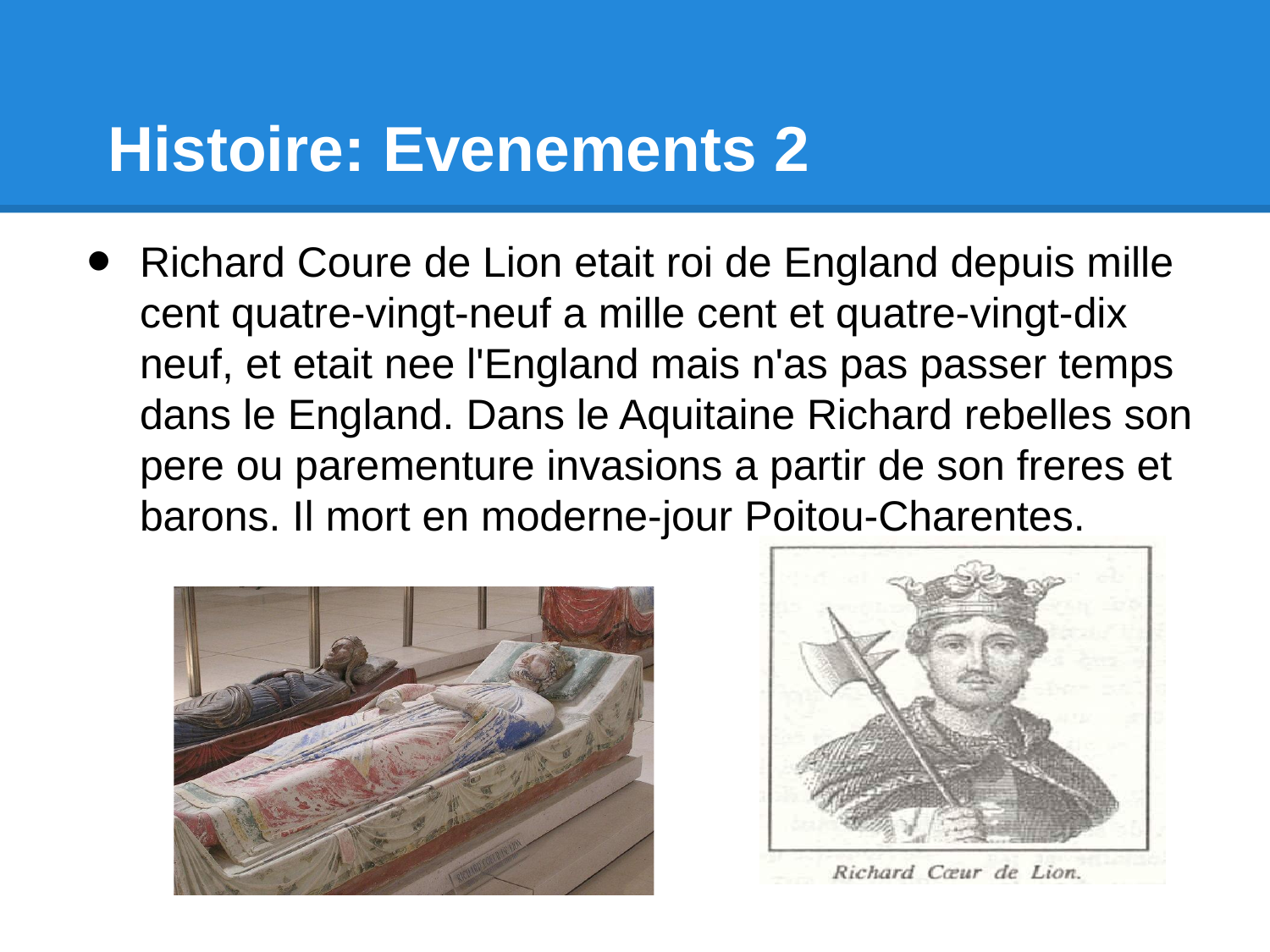

# Histoire: Evenements 2
Richard Coure de Lion etait roi de England depuis mille cent quatre-vingt-neuf a mille cent et quatre-vingt-dix neuf, et etait nee l'England mais n'as pas passer temps dans le England. Dans le Aquitaine Richard rebelles son pere ou parementure invasions a partir de son freres et barons. Il mort en moderne-jour Poitou-Charentes.